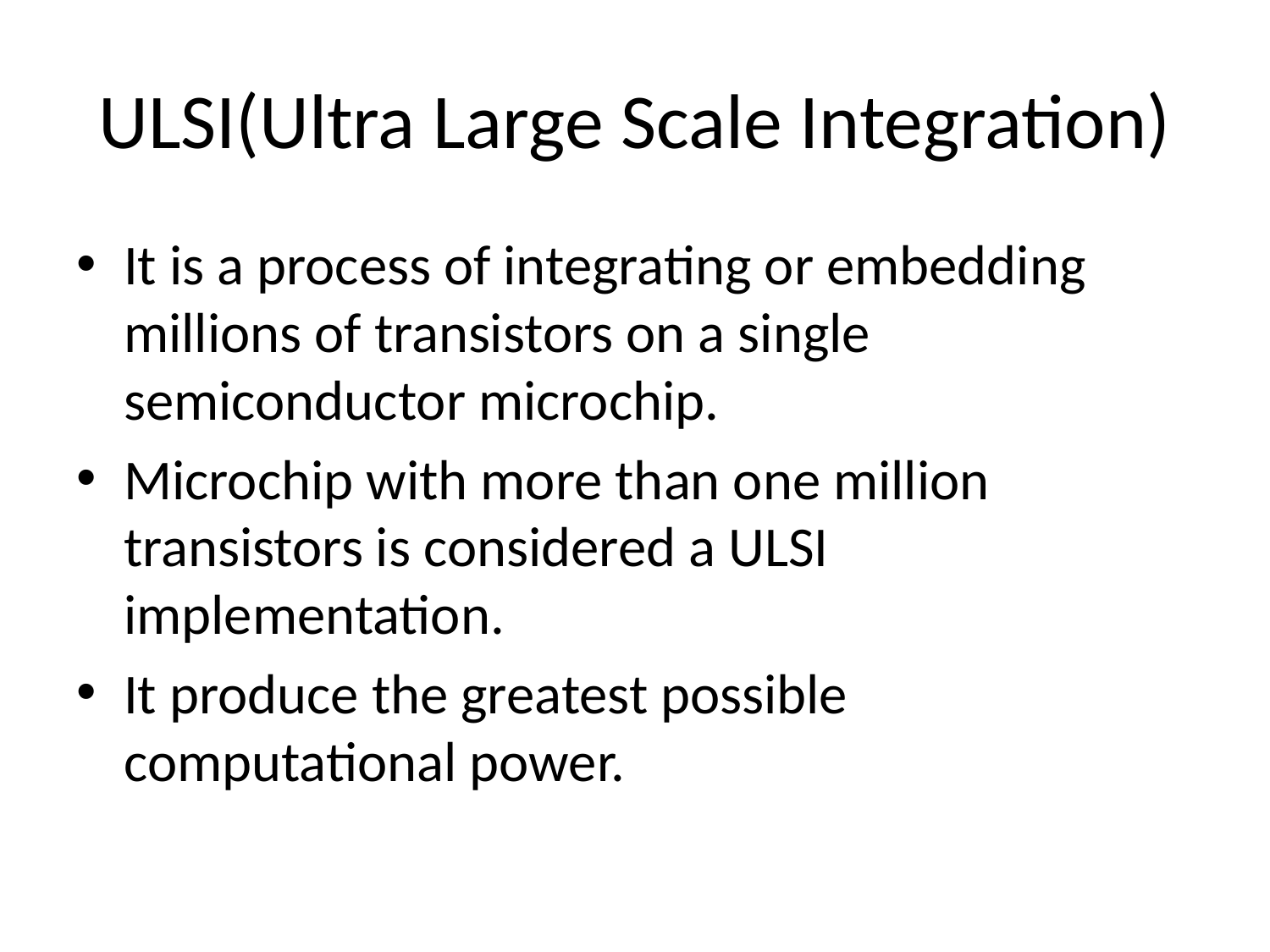

# ULSI(Ultra Large Scale Integration)
It is a process of integrating or embedding millions of transistors on a single semiconductor microchip.
Microchip with more than one million transistors is considered a ULSI implementation.
It produce the greatest possible computational power.